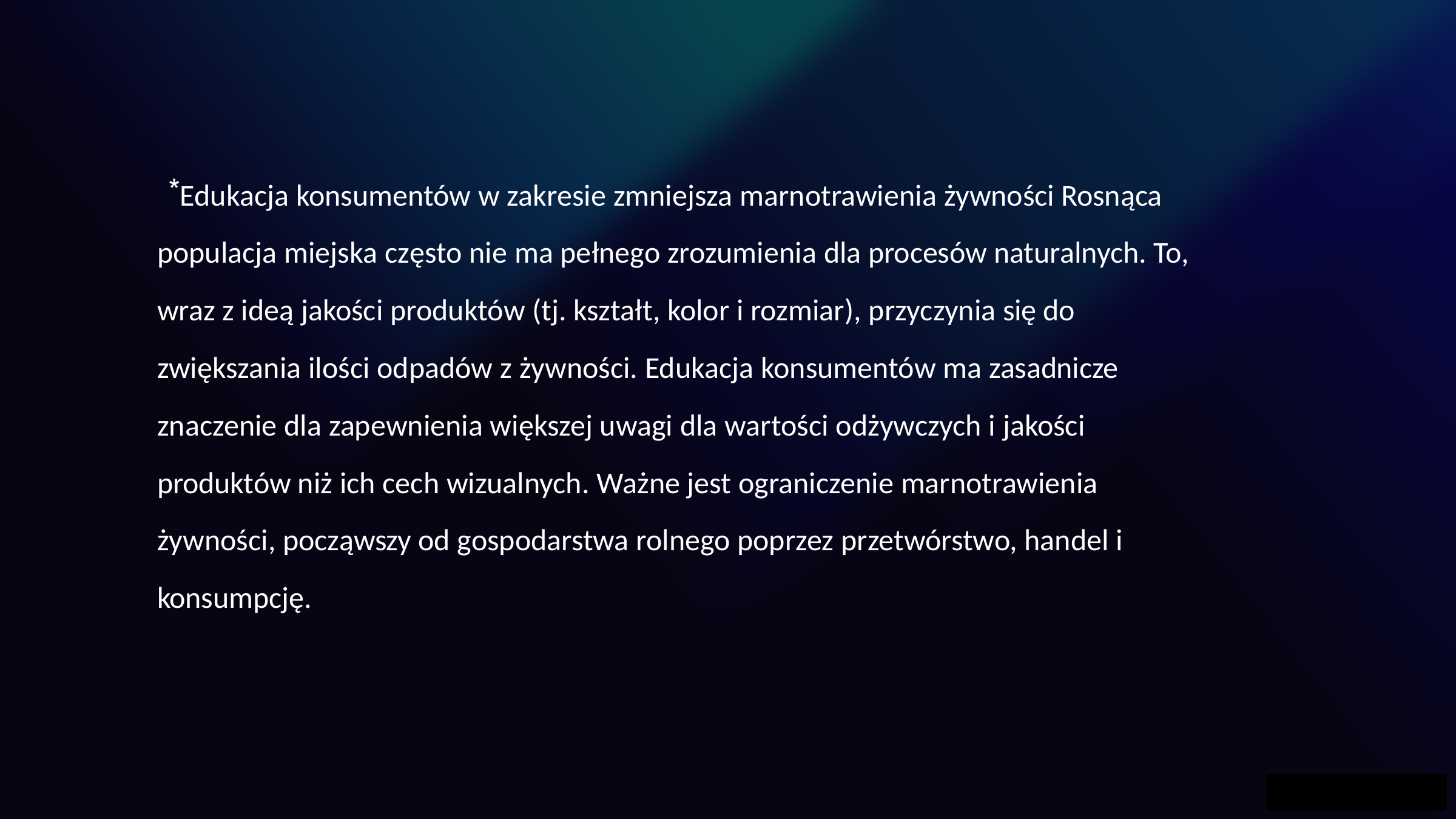

Edukacja konsumentów w zakresie zmniejsza marnotrawienia żywności Rosnąca populacja miejska często nie ma pełnego zrozumienia dla procesów naturalnych. To, wraz z ideą jakości produktów (tj. kształt, kolor i rozmiar), przyczynia się do zwiększania ilości odpadów z żywności. Edukacja konsumentów ma zasadnicze znaczenie dla zapewnienia większej uwagi dla wartości odżywczych i jakości produktów niż ich cech wizualnych. Ważne jest ograniczenie marnotrawienia żywności, począwszy od gospodarstwa rolnego poprzez przetwórstwo, handel i konsumpcję.